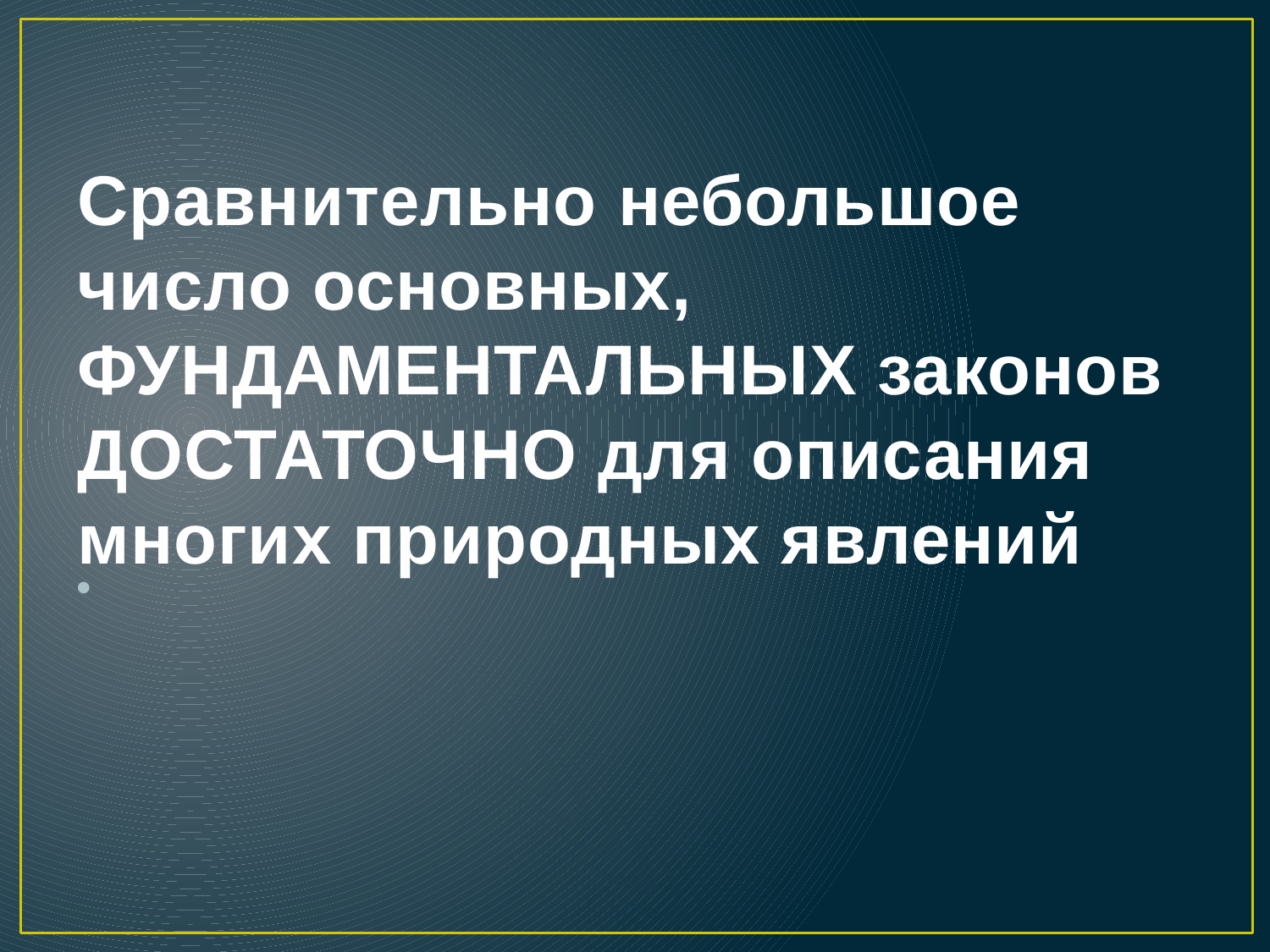

# Сравнительно небольшое число основных, ФУНДАМЕНТАЛЬНЫХ законов ДОСТАТОЧНО для описания многих природных явлений